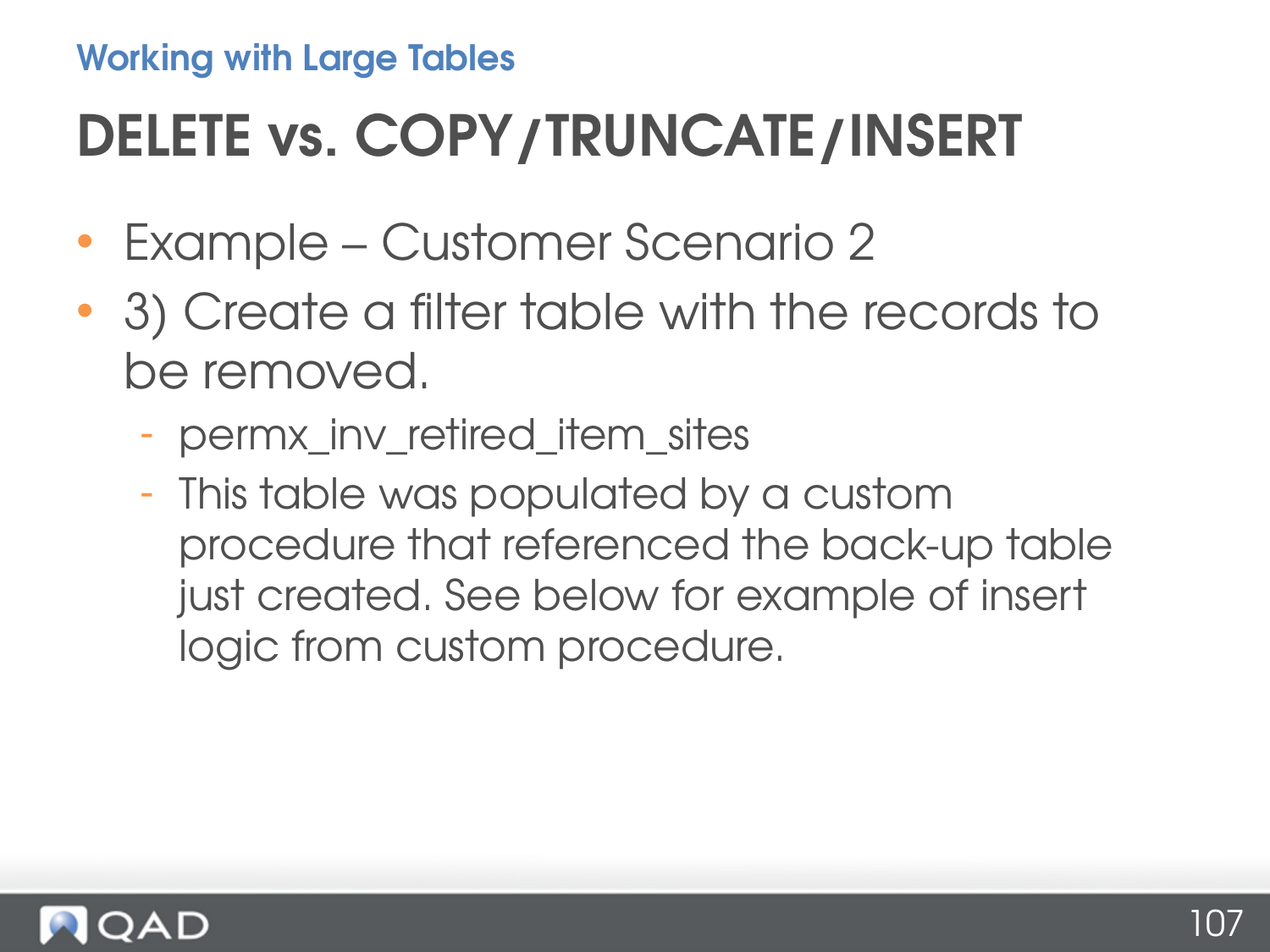

Working with Large Tables
# DELETE vs. COPY/TRUNCATE/INSERT
Example – Customer Scenario 2
3) Create a filter table with the records to be removed.
permx_inv_retired_item_sites
This table was populated by a custom procedure that referenced the back-up table just created. See below for example of insert logic from custom procedure.

107